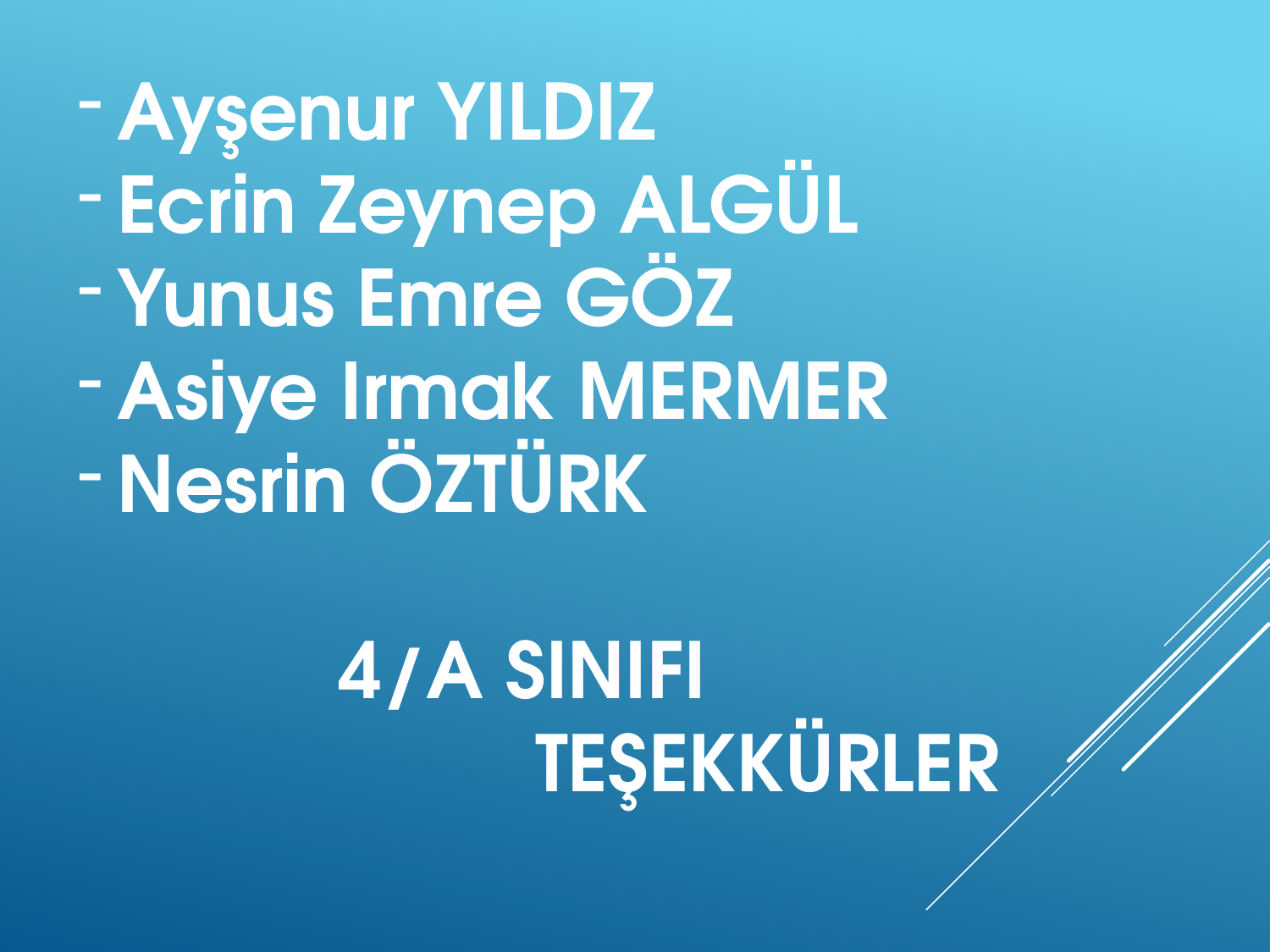

Ayşenur YILDIZ
Ecrin Zeynep ALGÜL
Yunus Emre GÖZ
Asiye Irmak MERMER
Nesrin ÖZTÜRK
                                                                   4/A SINIFI
                     TEŞEKKÜRLER